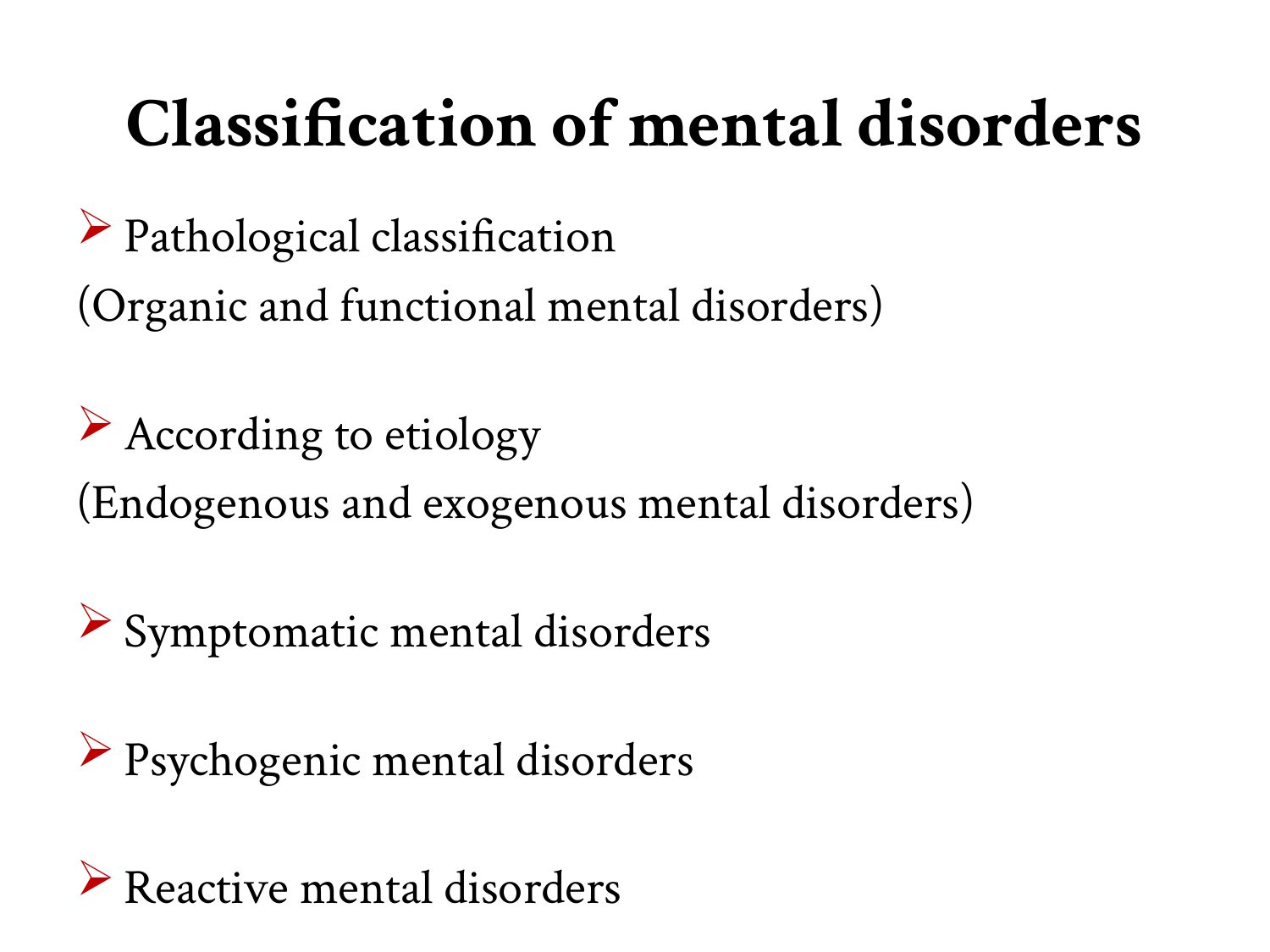

# Classification of mental disorders
Pathological classification
(Organic and functional mental disorders)

According to etiology
(Endogenous and exogenous mental disorders)

Symptomatic mental disorders

Psychogenic mental disorders

Reactive mental disorders